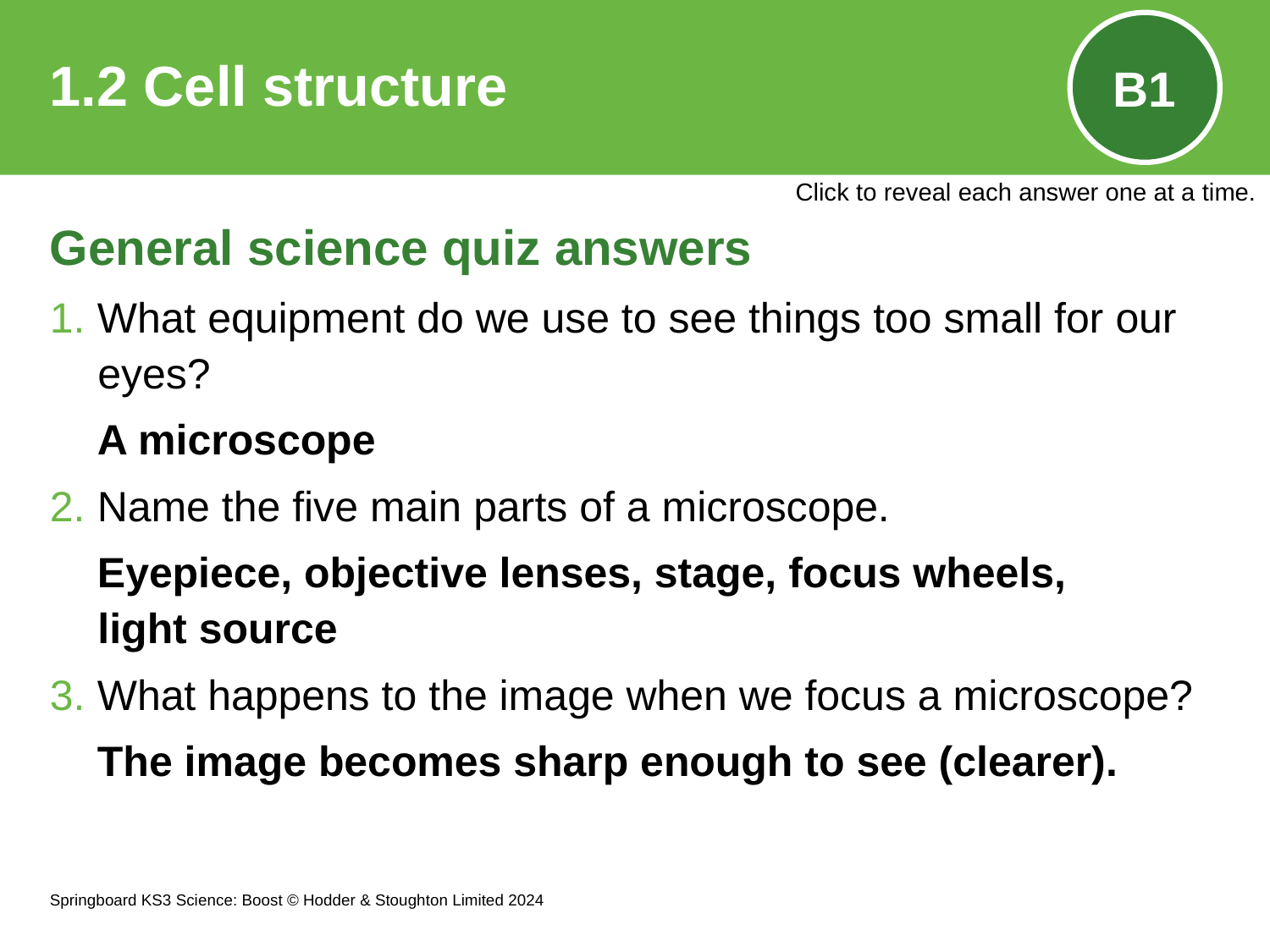

# 1.2 Cell structure
B1
Click to reveal each answer one at a time.
General science quiz answers
1. What equipment do we use to see things too small for our eyes?
    A microscope
2. Name the five main parts of a microscope.
    Eyepiece, objective lenses, stage, focus wheels,
light source
3. What happens to the image when we focus a microscope?
    The image becomes sharp enough to see (clearer).

Springboard KS3 Science: Boost © Hodder & Stoughton Limited 2024